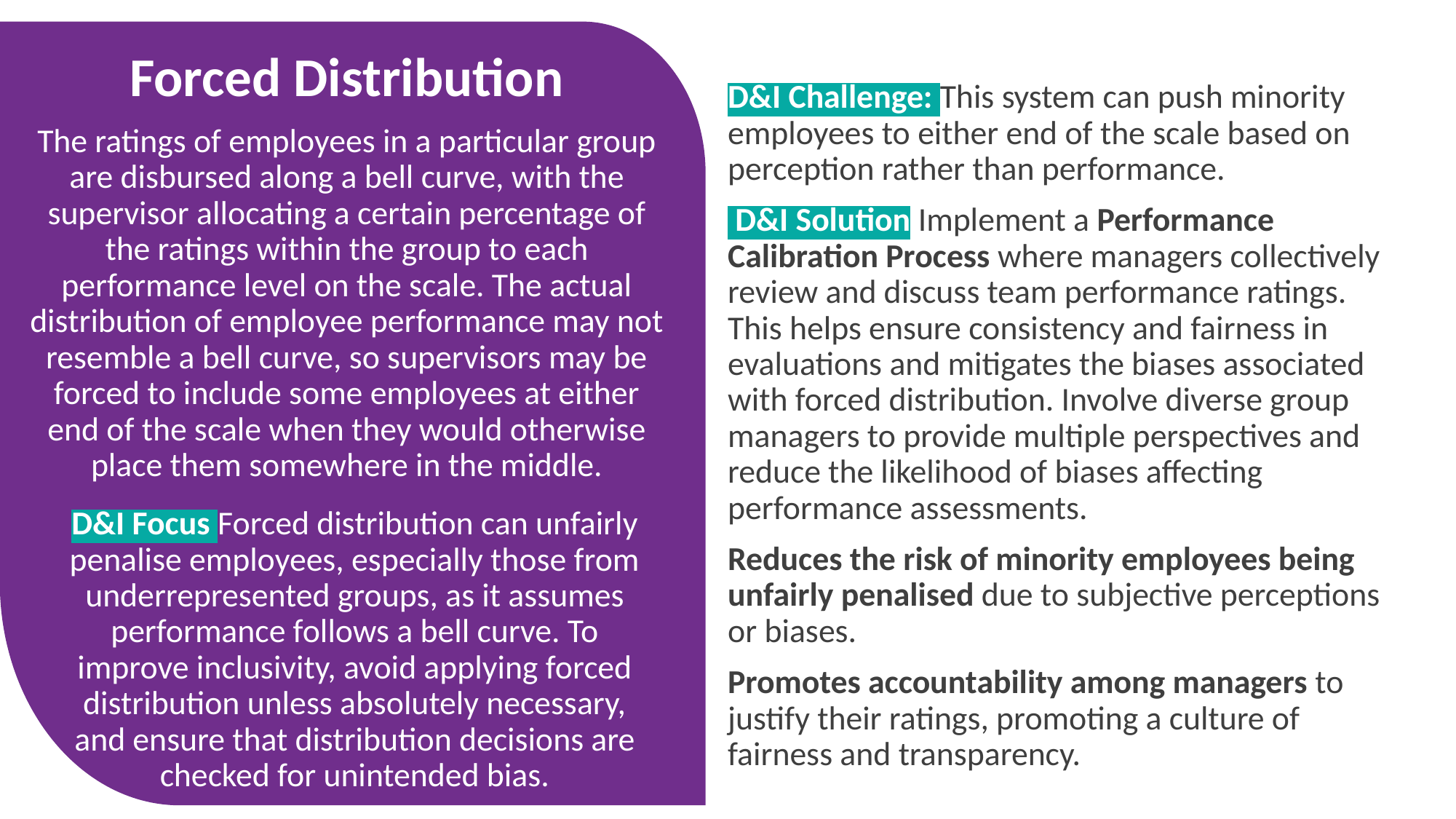

D&I Challenge: This system can push minority employees to either end of the scale based on perception rather than performance.
 D&I Solution Implement a Performance Calibration Process where managers collectively review and discuss team performance ratings. This helps ensure consistency and fairness in evaluations and mitigates the biases associated with forced distribution. Involve diverse group managers to provide multiple perspectives and reduce the likelihood of biases affecting performance assessments.
Reduces the risk of minority employees being unfairly penalised due to subjective perceptions or biases.
Promotes accountability among managers to justify their ratings, promoting a culture of fairness and transparency.

Forced Distribution
The ratings of employees in a particular group are disbursed along a bell curve, with the supervisor allocating a certain percentage of the ratings within the group to each performance level on the scale. The actual distribution of employee performance may not resemble a bell curve, so supervisors may be forced to include some employees at either end of the scale when they would otherwise place them somewhere in the middle.
D&I Focus Forced distribution can unfairly penalise employees, especially those from underrepresented groups, as it assumes performance follows a bell curve. To improve inclusivity, avoid applying forced distribution unless absolutely necessary, and ensure that distribution decisions are checked for unintended bias.

Challenge: This system can push minority employees to either end of the scale based on perception rather than performance.